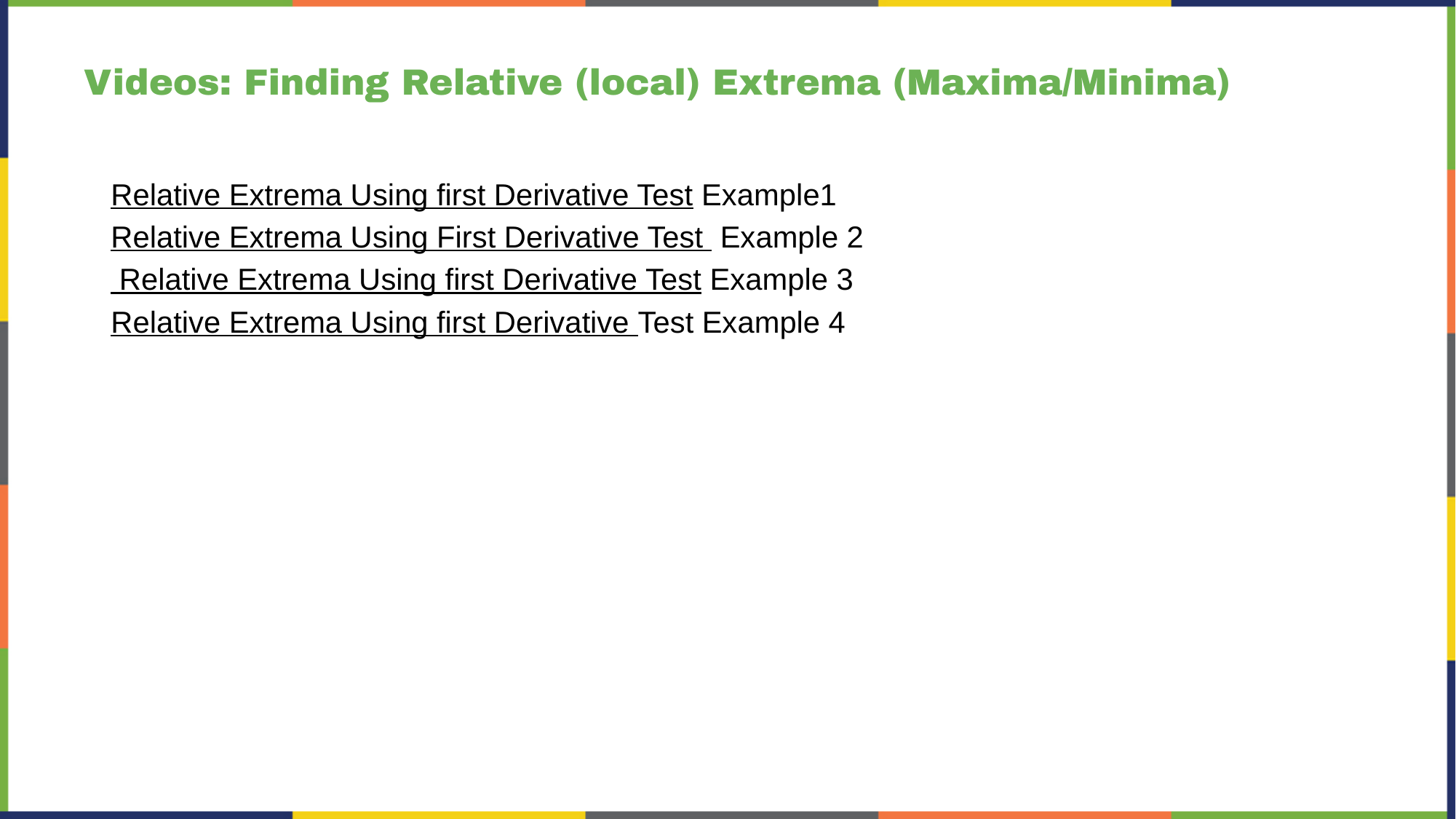

# Videos: Finding Relative (local) Extrema (Maxima/Minima)
Relative Extrema Using first Derivative Test Example1
Relative Extrema Using First Derivative Test  Example 2
 Relative Extrema Using first Derivative Test Example 3
Relative Extrema Using first Derivative Test Example 4